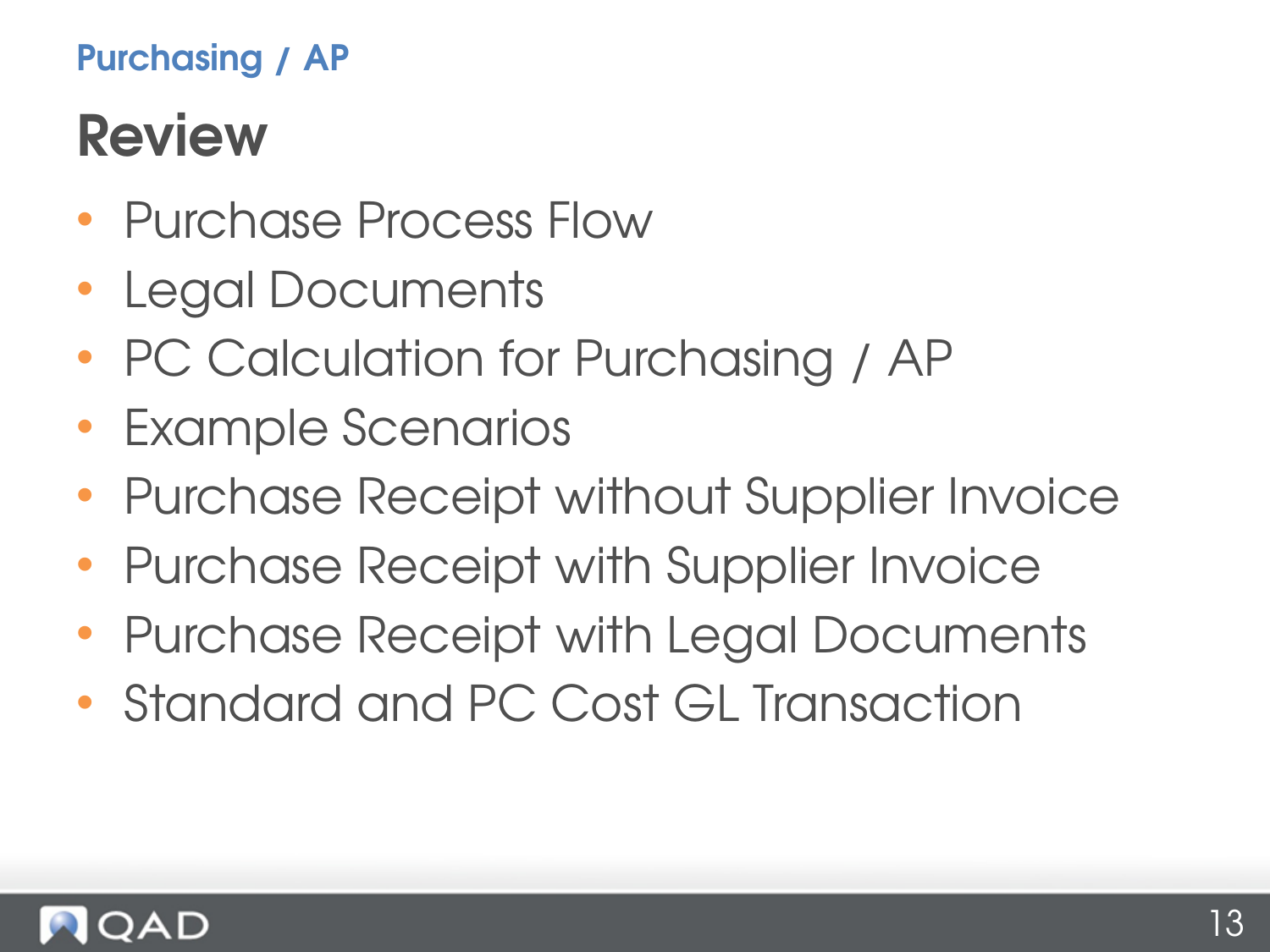

Purchasing / AP
# Review
Purchase Process Flow
Legal Documents
PC Calculation for Purchasing / AP
Example Scenarios
Purchase Receipt without Supplier Invoice
Purchase Receipt with Supplier Invoice
Purchase Receipt with Legal Documents
Standard and PC Cost GL Transaction
13